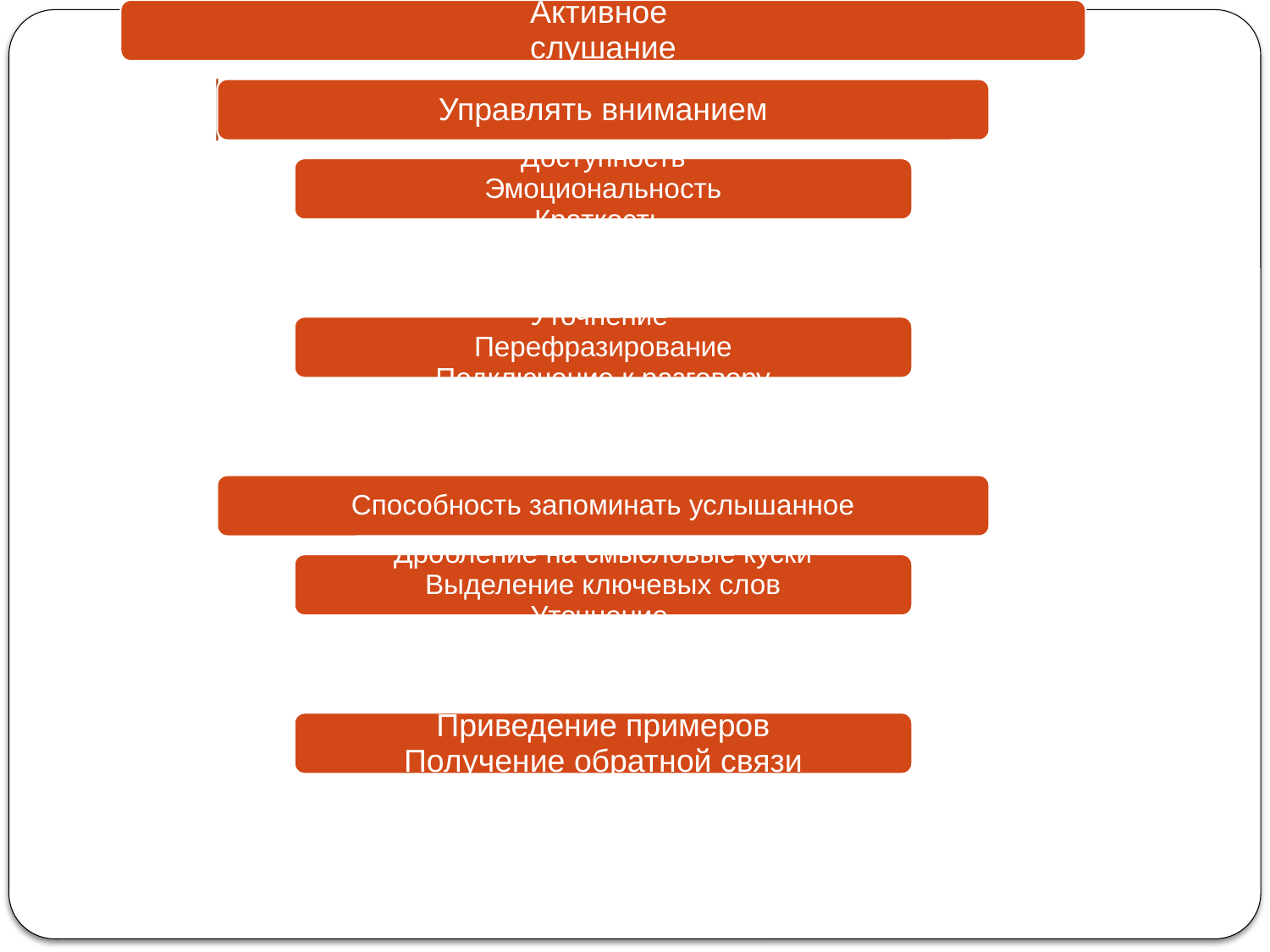

Активное
слушание
Управлять вниманием
Доступность
Эмоциональность
Краткость
Уточнение
Перефразирование
Подключение к разговору
Способность запоминать услышанное
Дробление на смысловые куски
Выделение ключевых слов
Уточнение
Приведение примеров
Получение обратной связи
#